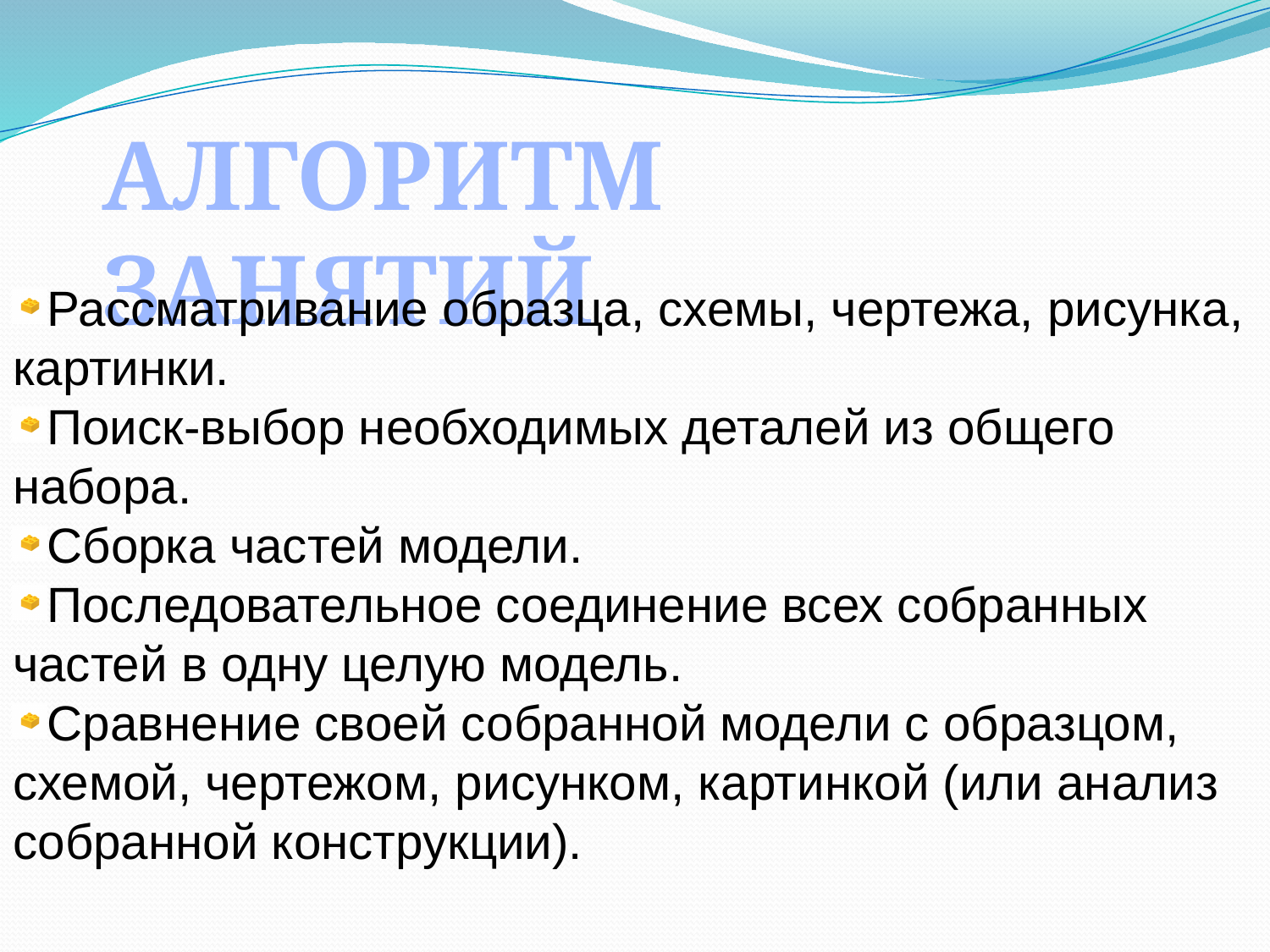

АЛГОРИТМ ЗАНЯТИЙ
Рассматривание образца, схемы, чертежа, рисунка, картинки.
Поиск-выбор необходимых деталей из общего набора.
Сборка частей модели.
Последовательное соединение всех собранных частей в одну целую модель.
Сравнение своей собранной модели с образцом, схемой, чертежом, рисунком, картинкой (или анализ собранной конструкции).